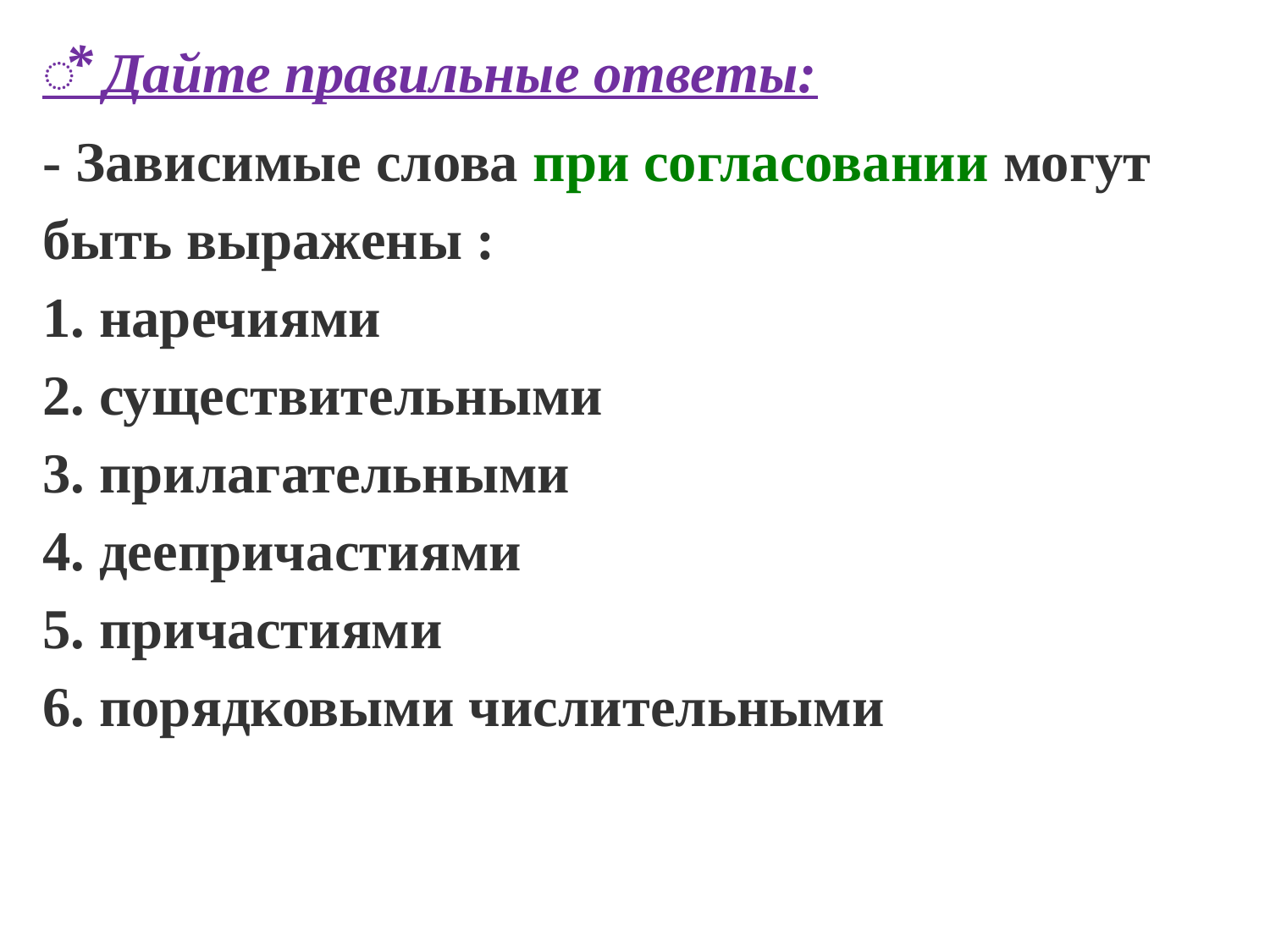

⃰  Дайте правильные ответы:
- Зависимые слова при согласовании могут быть выражены :
1. наречиями
2. существительными
3. прилагательными
4. деепричастиями
5. причастиями
6. порядковыми числительными